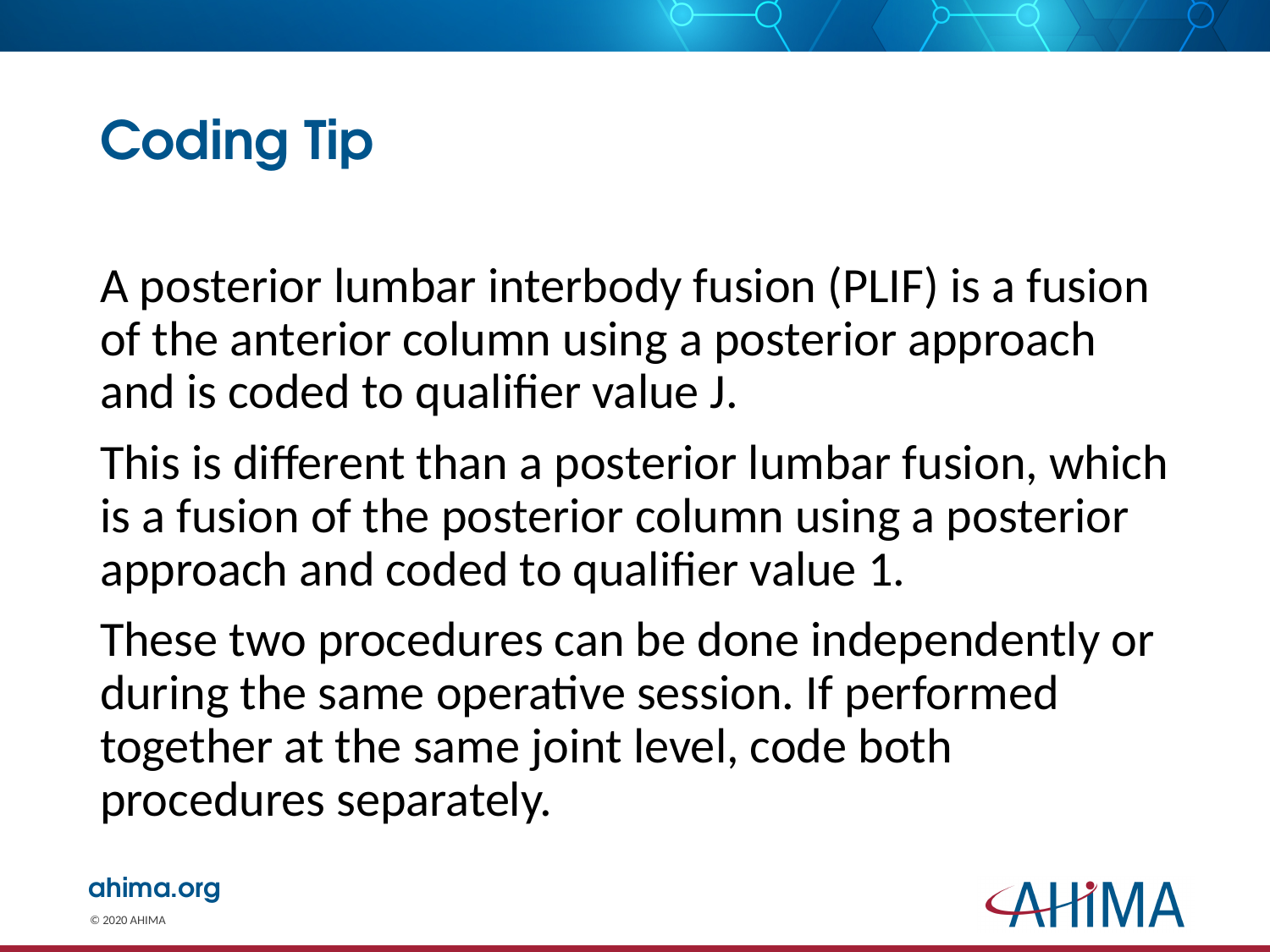

# Coding Tip
A posterior lumbar interbody fusion (PLIF) is a fusion of the anterior column using a posterior approach and is coded to qualifier value J.
This is different than a posterior lumbar fusion, which is a fusion of the posterior column using a posterior approach and coded to qualifier value 1.
These two procedures can be done independently or during the same operative session. If performed together at the same joint level, code both procedures separately.